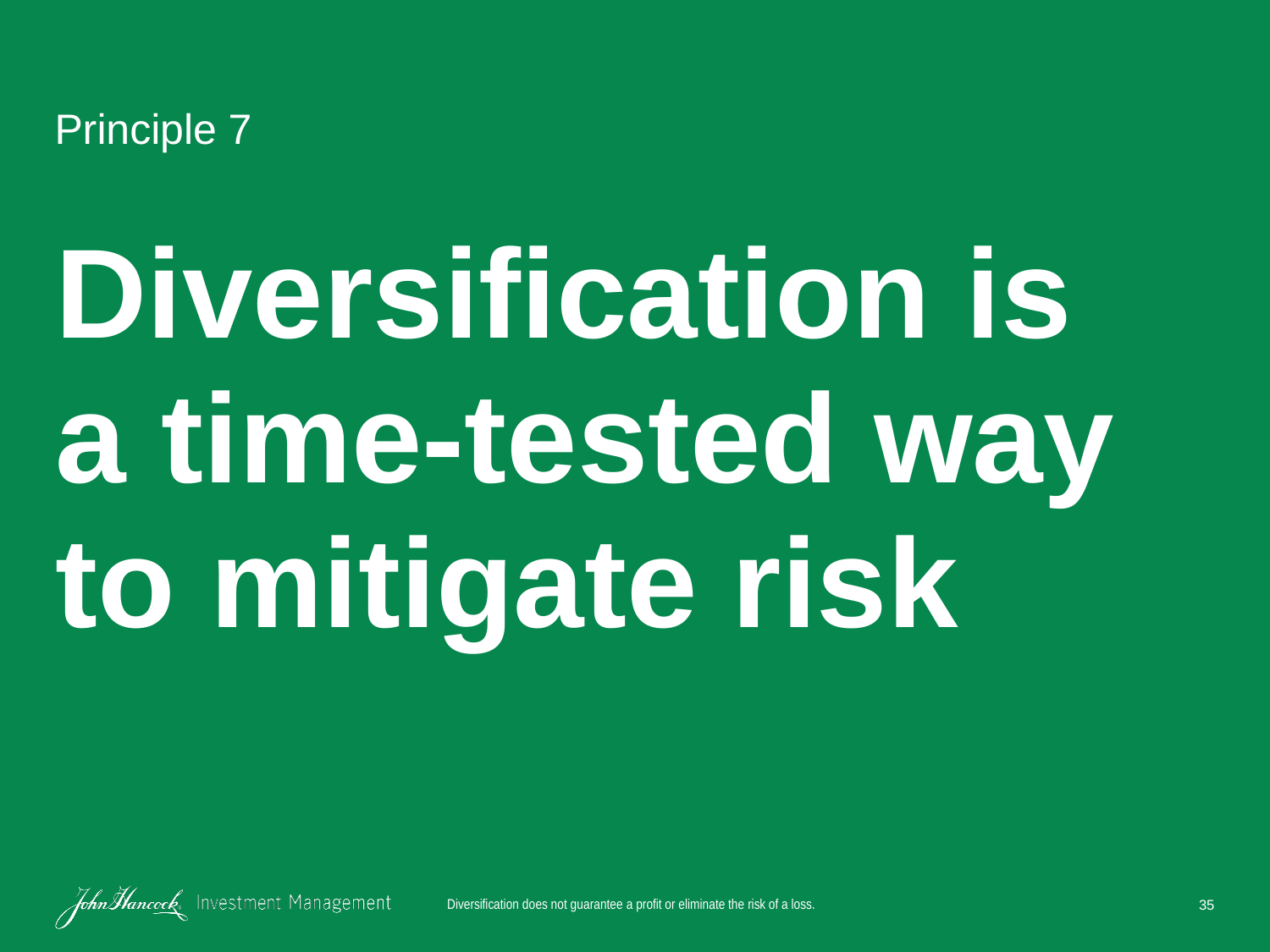

Principle 7
# Diversification is a time-tested way to mitigate risk
Diversification does not guarantee a profit or eliminate the risk of a loss.
35